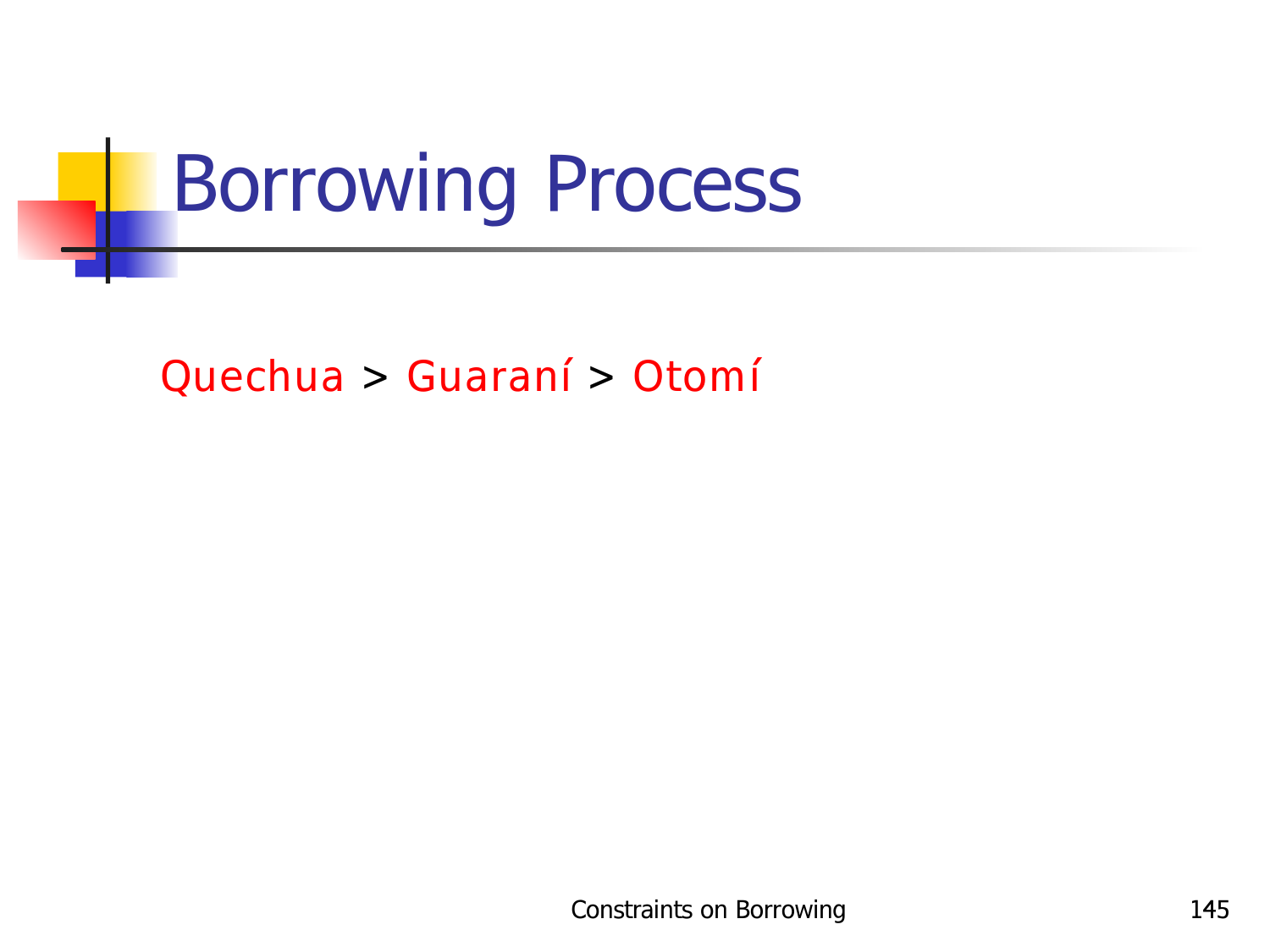

# Borrowing Process
Quechua > Guaraní > Otomí
Constraints on Borrowing
145